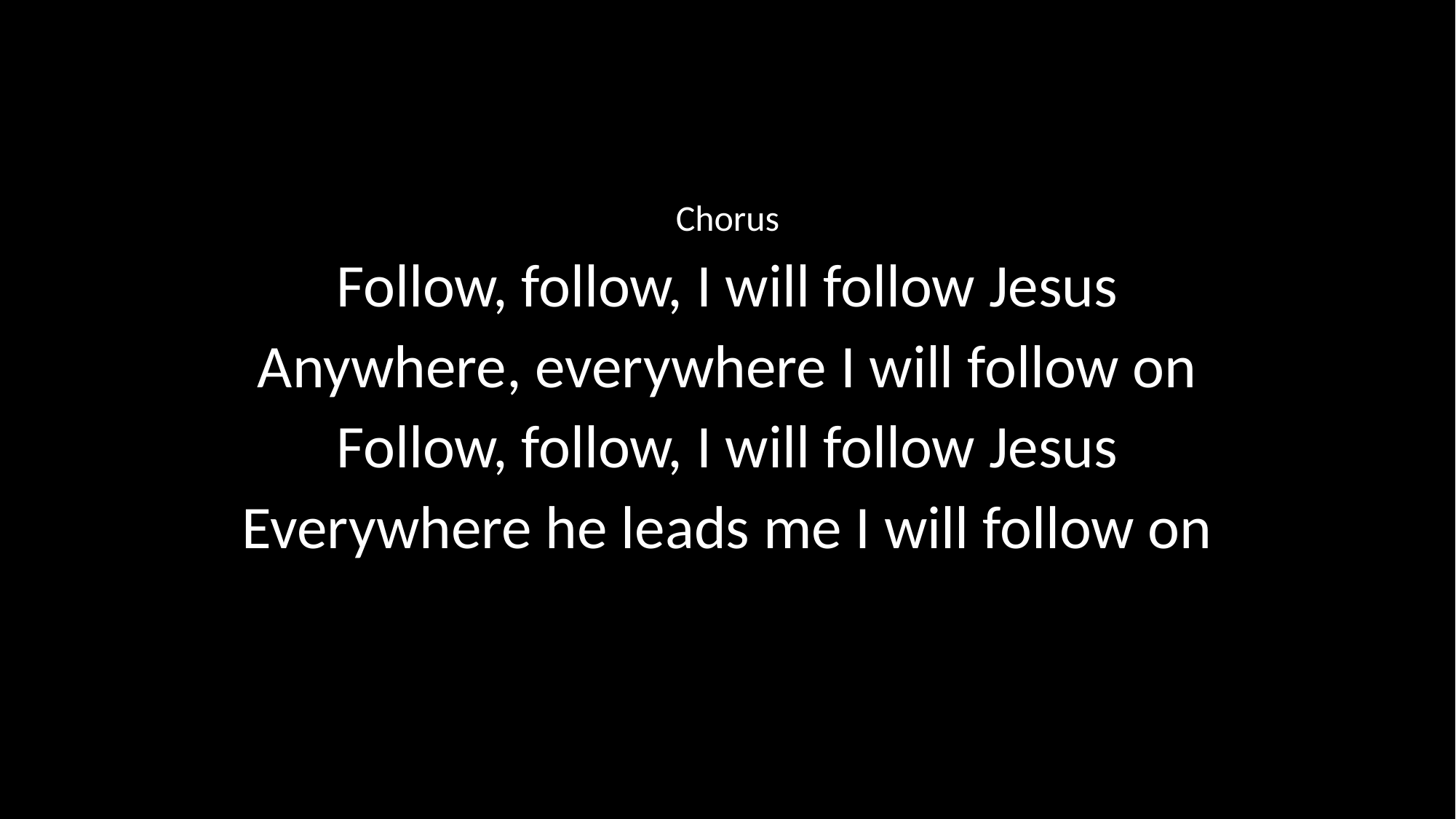

Chorus
Follow, follow, I will follow Jesus
Anywhere, everywhere I will follow on
Follow, follow, I will follow Jesus
Everywhere he leads me I will follow on